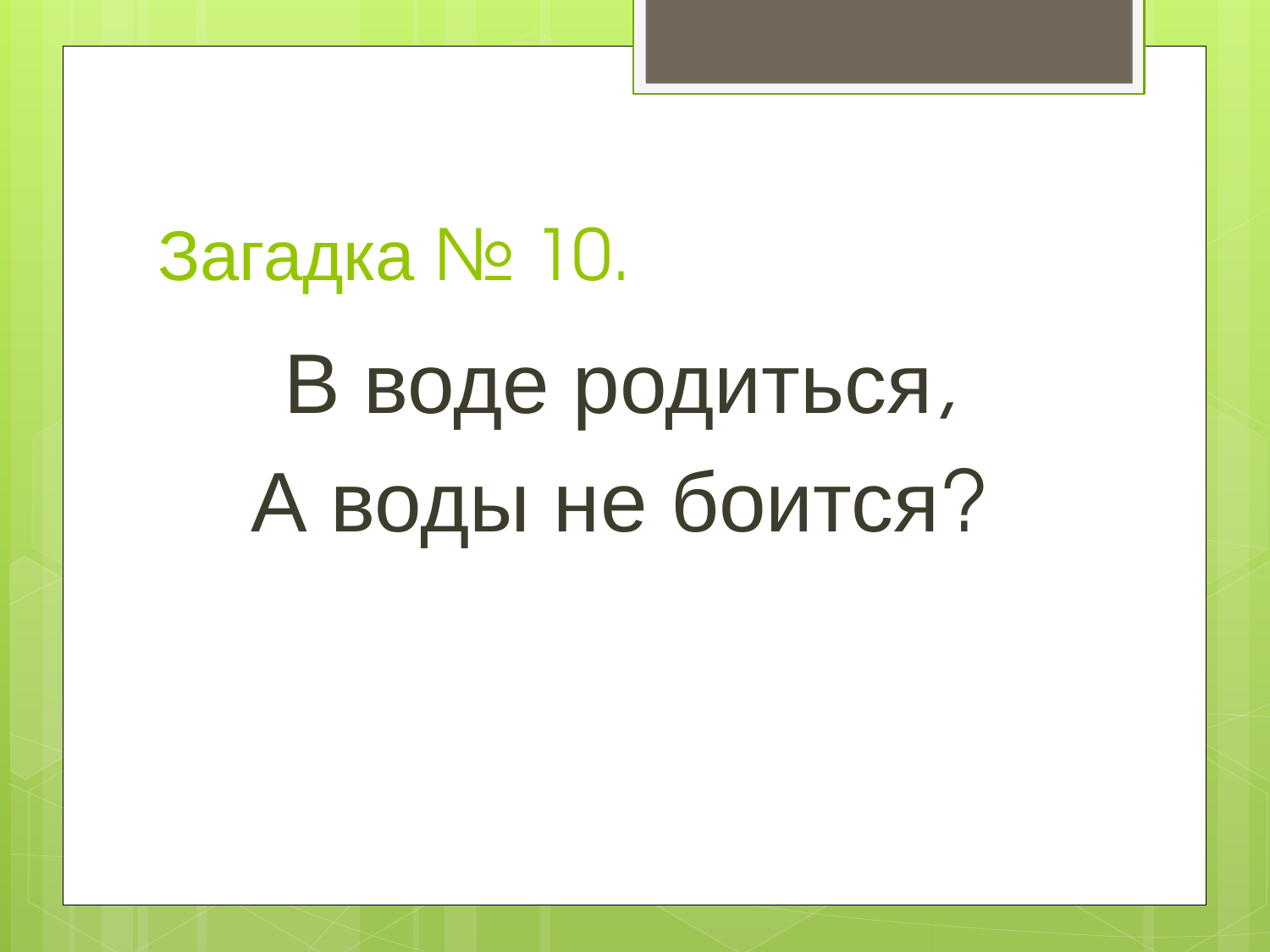

# Загадка № 10.
В воде родиться,
А воды не боится?